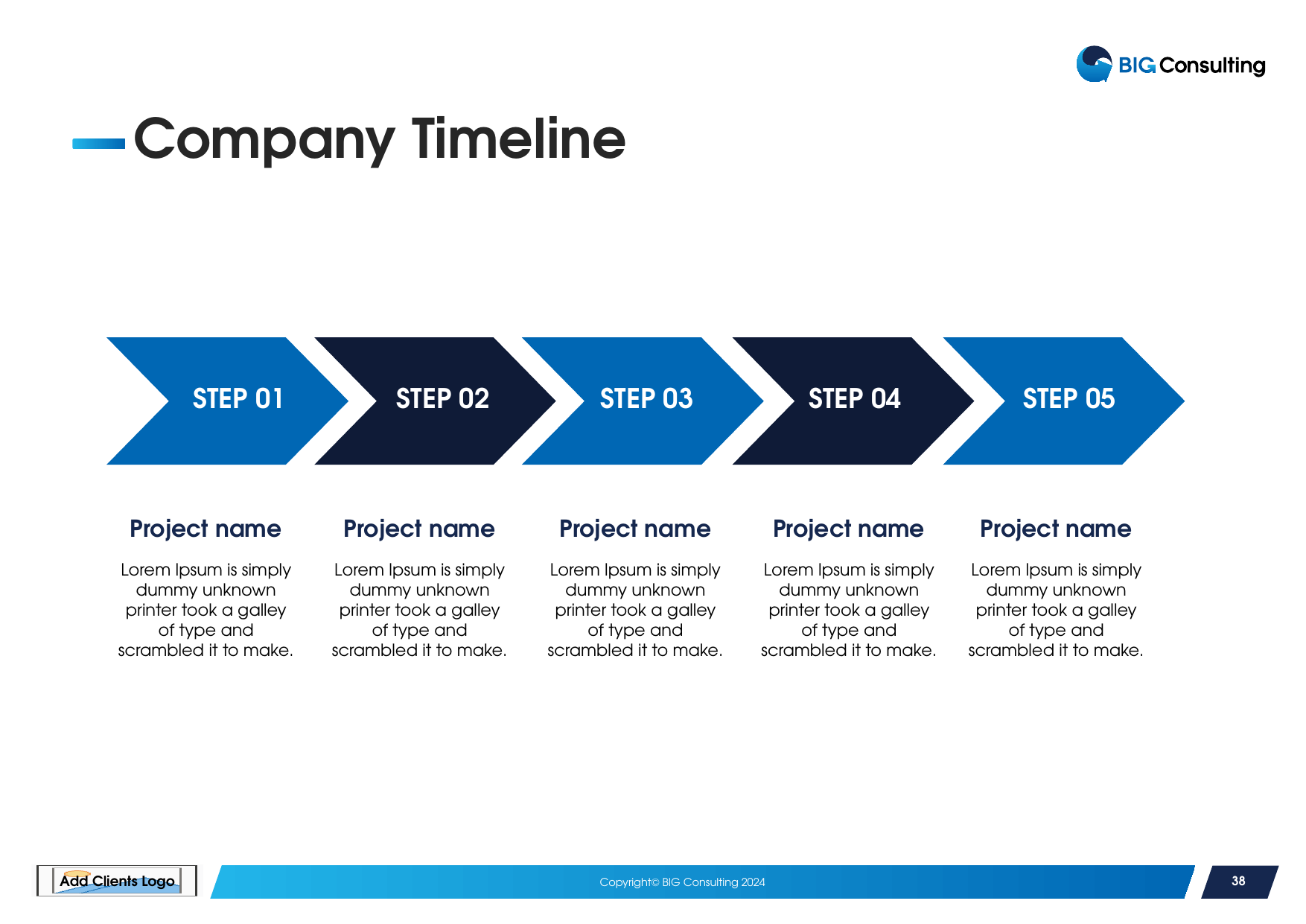

Company Timeline

STEP 01
STEP 02
STEP 03
STEP 04
STEP 05
Project name
Lorem Ipsum is simply dummy unknown printer took a galley of type and scrambled it to make.
Project name
Lorem Ipsum is simply dummy unknown printer took a galley of type and scrambled it to make.
Project name
Lorem Ipsum is simply dummy unknown printer took a galley of type and scrambled it to make.
Project name
Lorem Ipsum is simply dummy unknown printer took a galley of type and scrambled it to make.
Project name
Lorem Ipsum is simply dummy unknown printer took a galley of type and scrambled it to make.

38